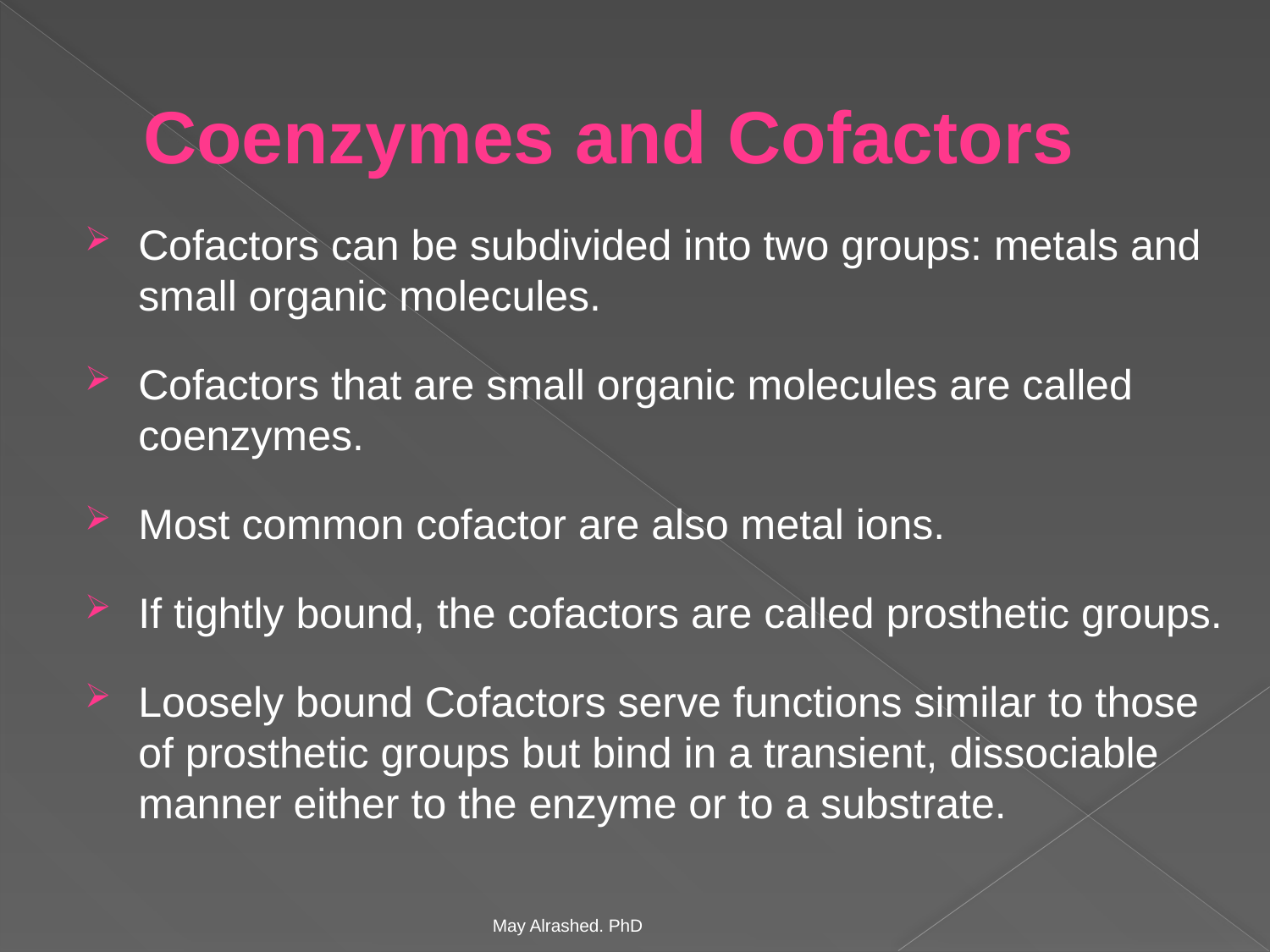

# Coenzymes and Cofactors
Cofactors can be subdivided into two groups: metals and small organic molecules.

Cofactors that are small organic molecules are called coenzymes.

Most common cofactor are also metal ions.

If tightly bound, the cofactors are called prosthetic groups.

Loosely bound Cofactors serve functions similar to those of prosthetic groups but bind in a transient, dissociable manner either to the enzyme or to a substrate.

May Alrashed. PhD